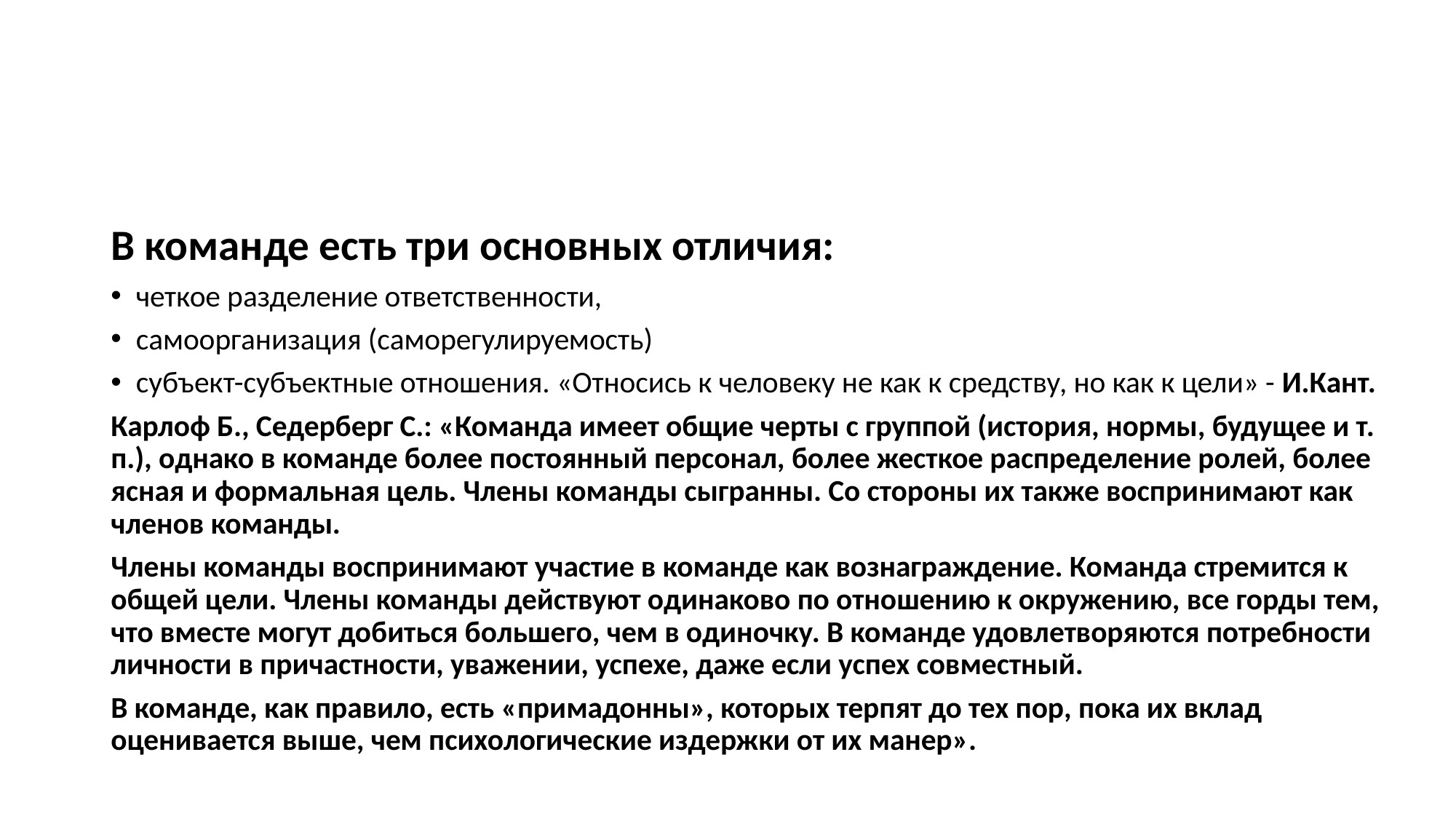

В команде есть три основных отличия:
четкое разделение ответственности,
самоорганизация (саморегулируемость)
субъект-субъектные отношения. «Относись к человеку не как к средству, но как к цели» - И.Кант.
Карлоф Б., Седерберг С.: «Команда имеет общие черты с группой (история, нормы, будущее и т. п.), однако в команде более постоянный персонал, более жесткое распределение ролей, более ясная и формальная цель. Члены команды сыгранны. Со стороны их также воспринимают как членов команды.
Члены команды воспринимают участие в команде как вознаграждение. Команда стремится к общей цели. Члены команды действуют одинаково по отношению к окружению, все горды тем, что вместе могут добиться большего, чем в одиночку. В команде удовлетворяются потребности личности в причастности, уважении, успехе, даже если успех совместный.
В команде, как правило, есть «примадонны», которых терпят до тех пор, пока их вклад оценивается выше, чем психологические издержки от их манер».